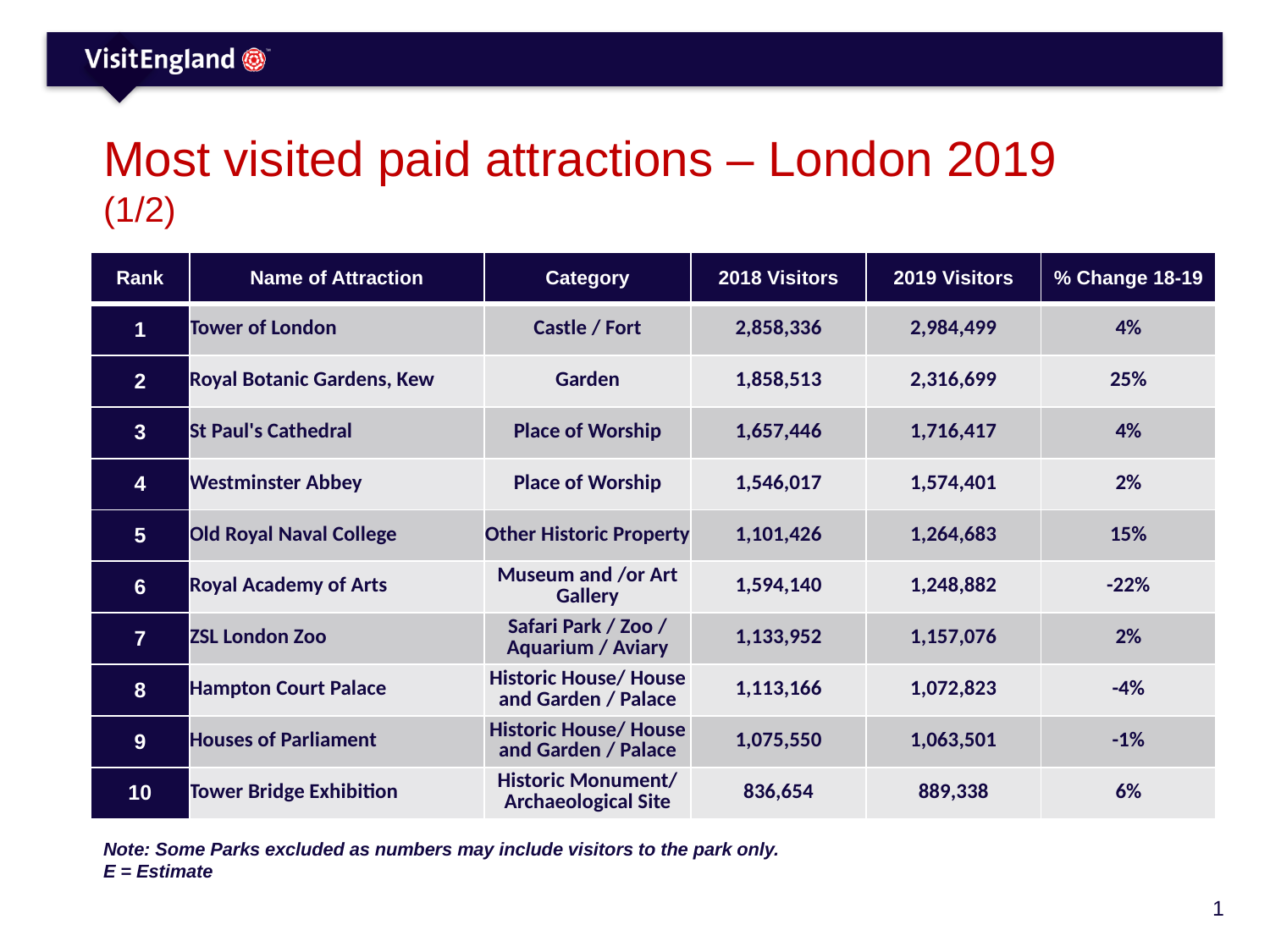

# Most visited paid attractions – London 2019 (1/2)
| Rank | Name of Attraction | Category | 2018 Visitors | 2019 Visitors | % Change 18-19 |
| --- | --- | --- | --- | --- | --- |
| 1 | Tower of London | Castle / Fort | 2,858,336 | 2,984,499 | 4% |
| 2 | Royal Botanic Gardens, Kew | Garden | 1,858,513 | 2,316,699 | 25% |
| 3 | St Paul's Cathedral | Place of Worship | 1,657,446 | 1,716,417 | 4% |
| 4 | Westminster Abbey | Place of Worship | 1,546,017 | 1,574,401 | 2% |
| 5 | Old Royal Naval College | Other Historic Property | 1,101,426 | 1,264,683 | 15% |
| 6 | Royal Academy of Arts | Museum and /or Art Gallery | 1,594,140 | 1,248,882 | -22% |
| 7 | ZSL London Zoo | Safari Park / Zoo / Aquarium / Aviary | 1,133,952 | 1,157,076 | 2% |
| 8 | Hampton Court Palace | Historic House/ House and Garden / Palace | 1,113,166 | 1,072,823 | -4% |
| 9 | Houses of Parliament | Historic House/ House and Garden / Palace | 1,075,550 | 1,063,501 | -1% |
| 10 | Tower Bridge Exhibition | Historic Monument/ Archaeological Site | 836,654 | 889,338 | 6% |
Note: Some Parks excluded as numbers may include visitors to the park only.
E = Estimate